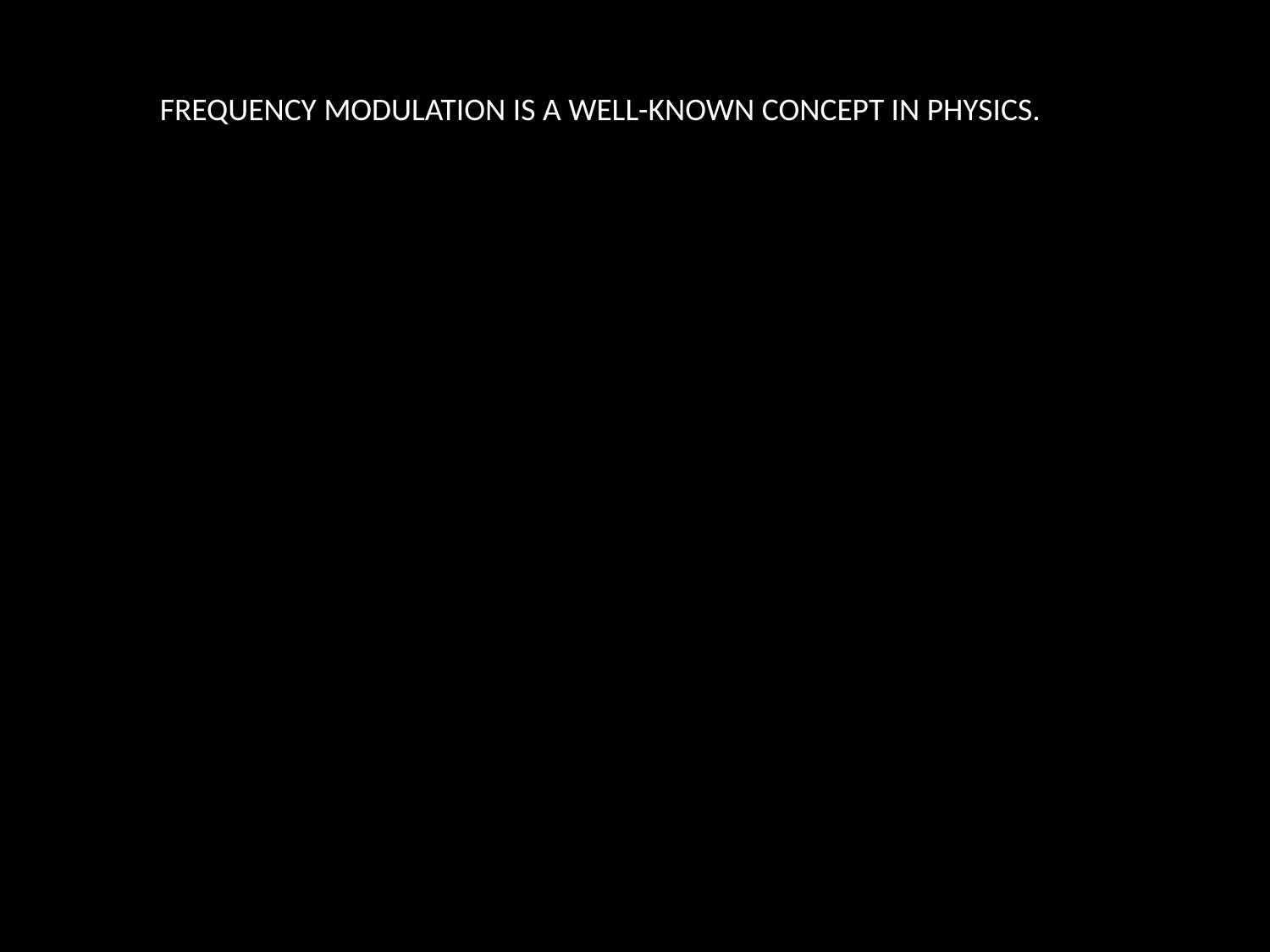

FREQUENCY MODULATION IS A WELL-KNOWN CONCEPT IN PHYSICS.